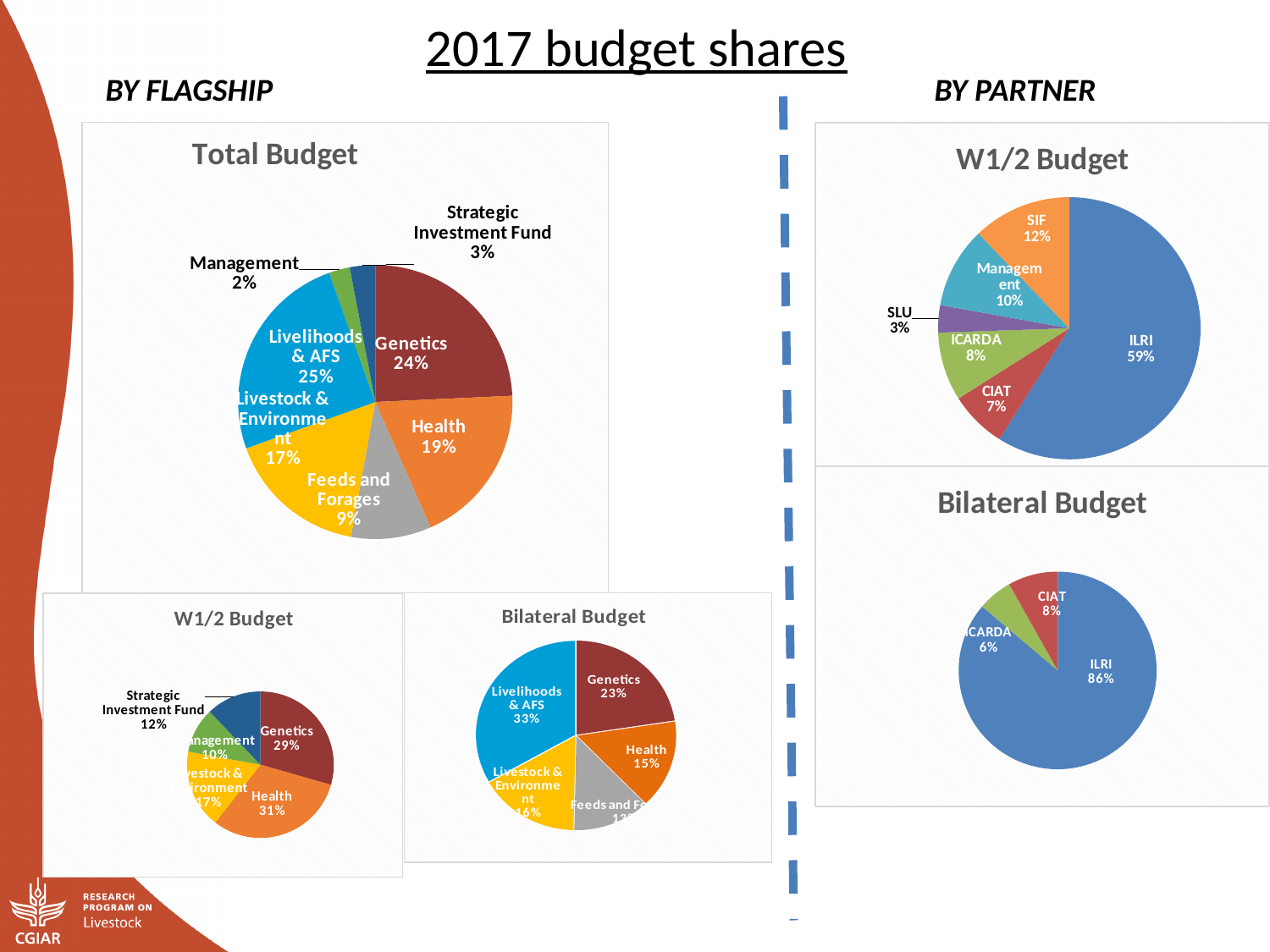

2017 budget shares
BY FLAGSHIP
BY PARTNER

### Chart: Total Budget

| Category |  |
|---|---|
| Genetics | 12.09915012866732 |
| Health | 9.528603270640133 |
| Feeds and Forages | 4.710318 |
| Livestock & Environment | 8.303956432649134 |
| Livelihoods & AFS | 12.482676 |
| Management | 1.226 |
| Strategic Investment Fund | 1.49 |

### Chart: W1/2 Budget

| Category |  |
|---|---|
| ILRI | 7.223359272777177 |
| CIAT | 0.8640002016 |
| ICARDA | 1.037968714824 |
| SLU | 0.41414784 |
| Management | 1.226 |
| SIF | 1.49 |

### Chart: Bilateral Budget

| Category |  |
|---|---|
| ILRI | 30310193.8784806 |
| ICARDA | 1993332.719 |
| CIAT | 2857785.31 |

### Chart: W1/2 Budget

| Category |  |
|---|---|
| Genetics | 3.613724128667323 |
| Health | 3.818424270640133 |
| Feeds and Forages | 0.0 |
| Livestock & Environment | 2.125806432649131 |
| Livelihoods & AFS | 0.0 |
| Management | 1.226 |
| Strategic Investment Fund | 1.49 |

### Chart: Bilateral Budget

| Category |  |
|---|---|
| Genetics | 8.485426 |
| Health | 5.710179 |
| Feeds and Forages | 4.710318 |
| Livestock & Environment | 6.17815 |
| Livelihoods & AFS | 12.482676 |